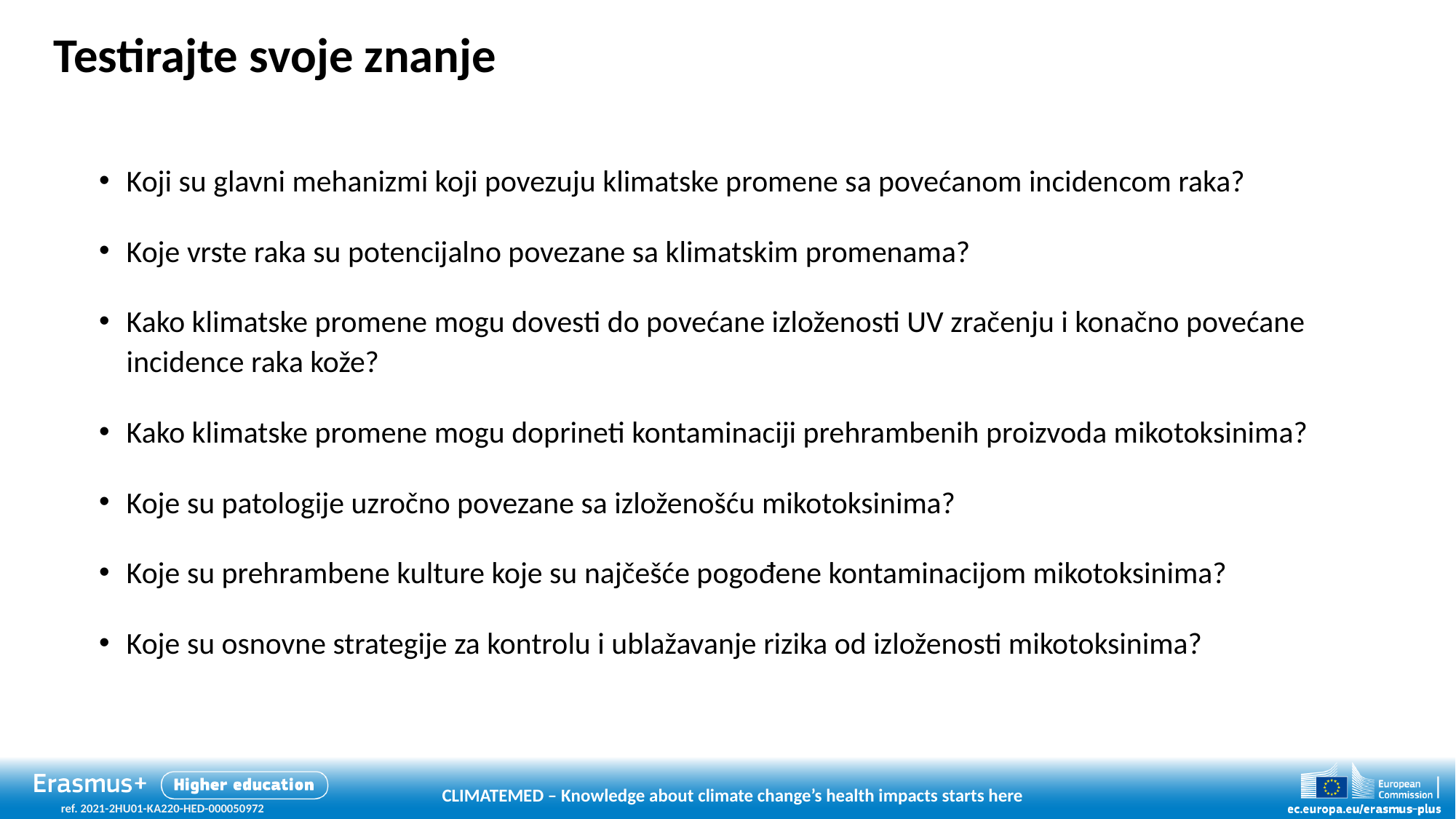

# Testirajte svoje znanje
Koji su glavni mehanizmi koji povezuju klimatske promene sa povećanom incidencom raka?
Koje vrste raka su potencijalno povezane sa klimatskim promenama?
Kako klimatske promene mogu dovesti do povećane izloženosti UV zračenju i konačno povećane incidence raka kože?
Kako klimatske promene mogu doprineti kontaminaciji prehrambenih proizvoda mikotoksinima?
Koje su patologije uzročno povezane sa izloženošću mikotoksinima?
Koje su prehrambene kulture koje su najčešće pogođene kontaminacijom mikotoksinima?
Koje su osnovne strategije za kontrolu i ublažavanje rizika od izloženosti mikotoksinima?